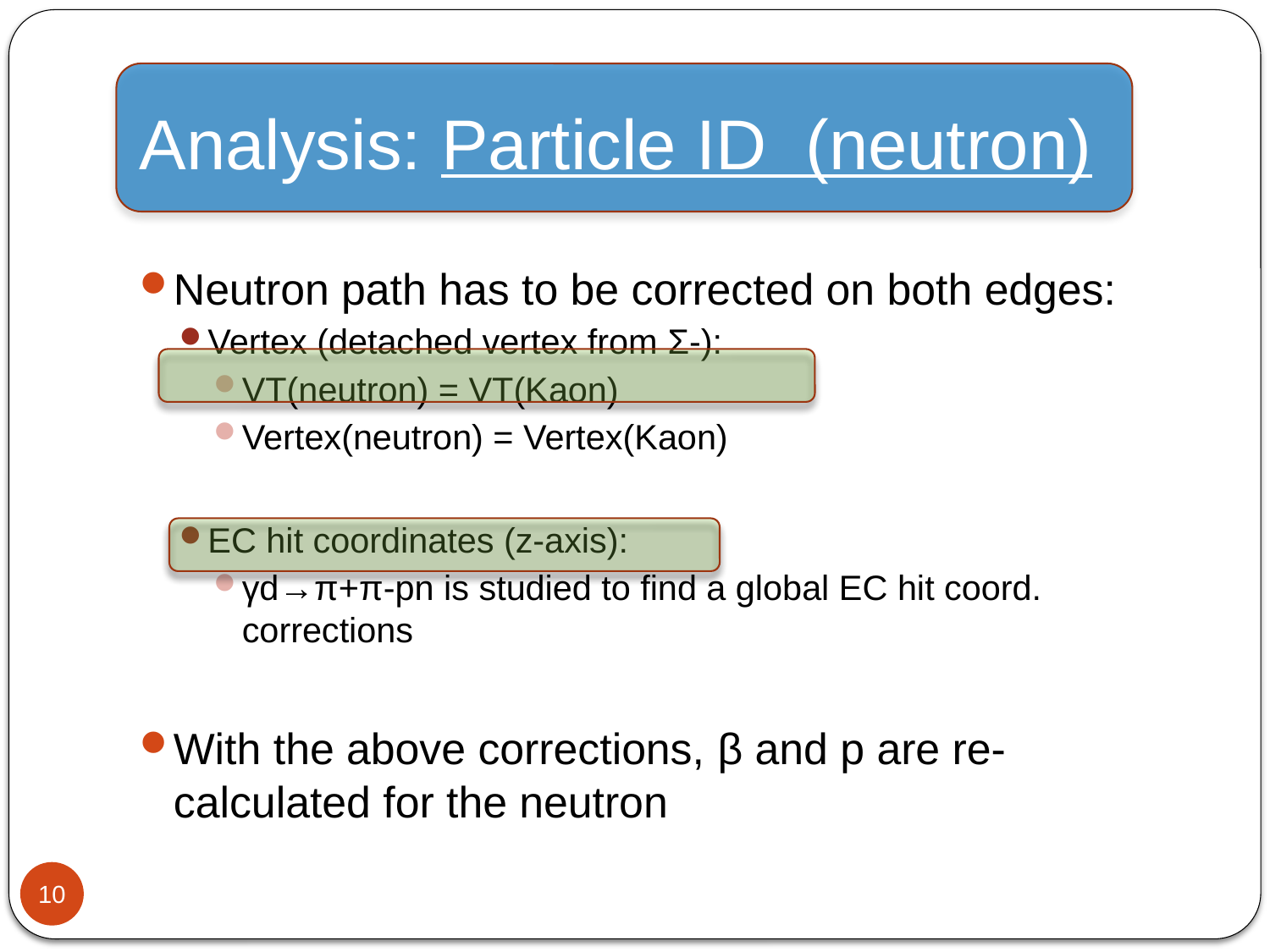

# Analysis: Particle ID  (neutron)

Neutron path has to be corrected on both edges:
Vertex (detached vertex from Σ-):
VT(neutron) = VT(Kaon)
Vertex(neutron) = Vertex(Kaon)

EC hit coordinates (z-axis):
γd→π+π-pn is studied to find a global EC hit coord. corrections

With the above corrections, β and p are re-calculated for the neutron

10